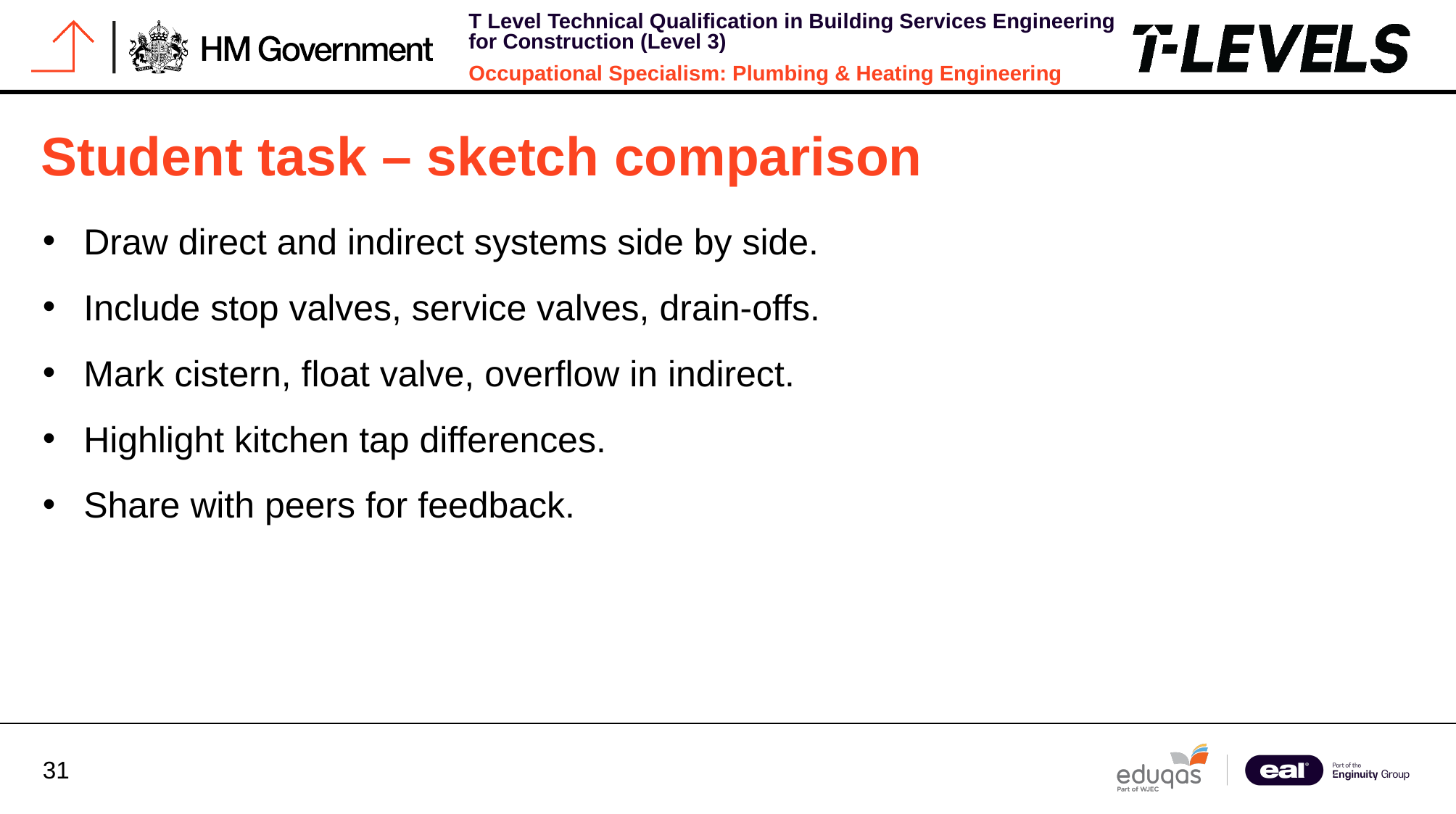

# Student task – sketch comparison
Draw direct and indirect systems side by side.
Include stop valves, service valves, drain-offs.
Mark cistern, float valve, overflow in indirect.
Highlight kitchen tap differences.
Share with peers for feedback.